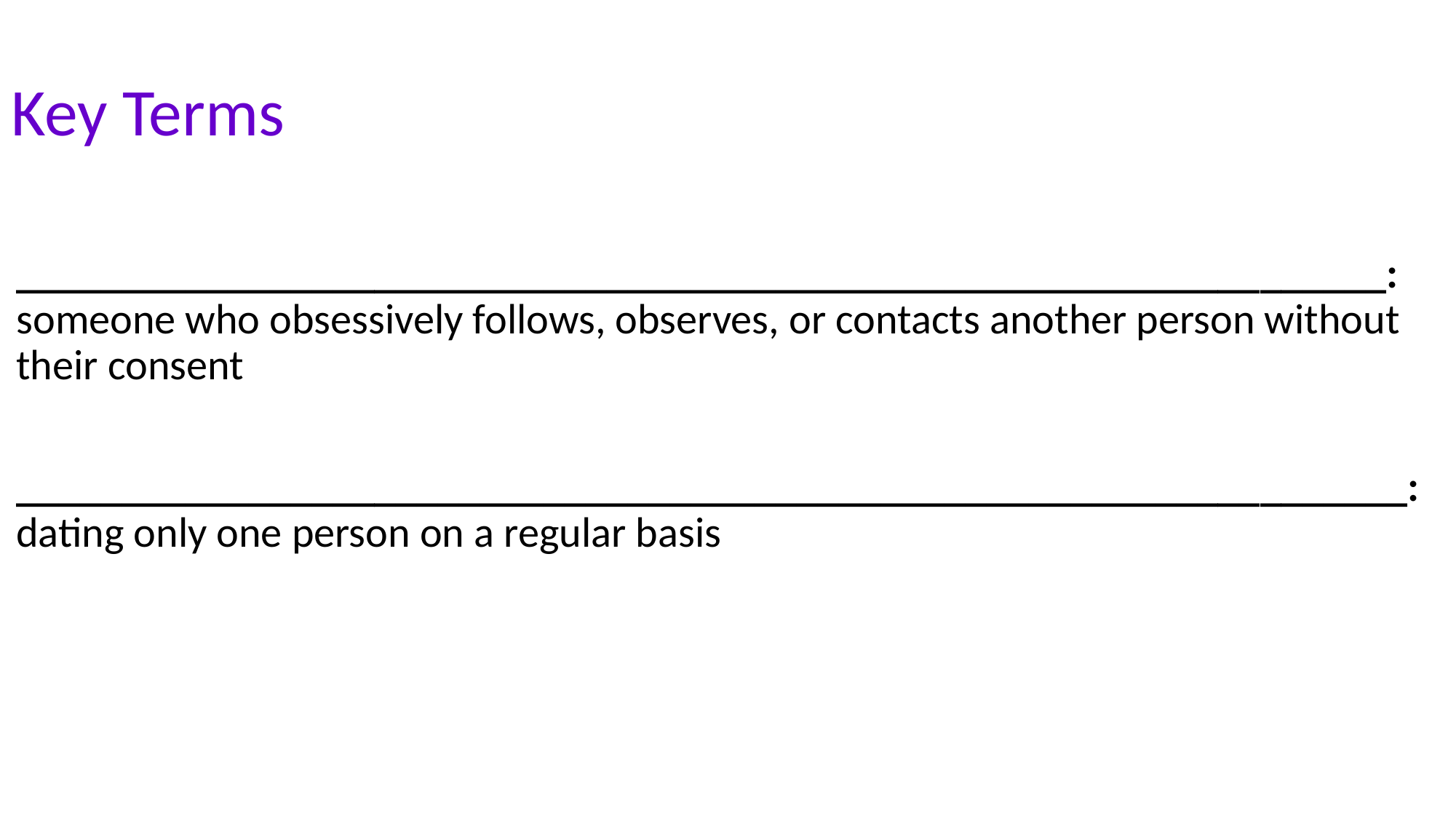

Key Terms
_________________________________________________________________: someone who obsessively follows, observes, or contacts another person without their consent

__________________________________________________________________: dating only one person on a regular basis